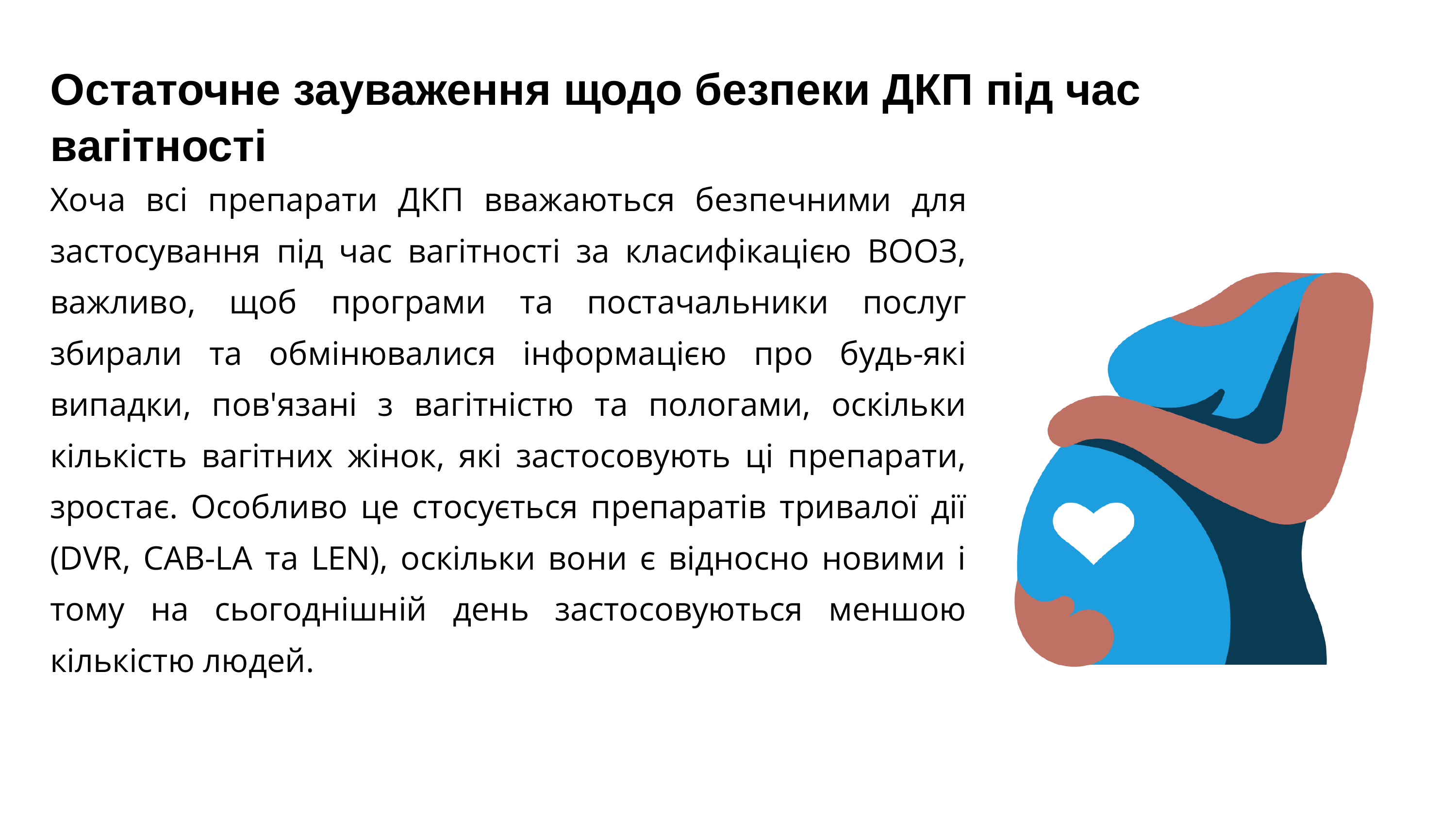

Остаточне зауваження щодо безпеки ДКП під час вагітності
Хоча всі препарати ДКП вважаються безпечними для застосування під час вагітності за класифікацією ВООЗ, важливо, щоб програми та постачальники послуг збирали та обмінювалися інформацією про будь-які випадки, пов'язані з вагітністю та пологами, оскільки кількість вагітних жінок, які застосовують ці препарати, зростає. Особливо це стосується препаратів тривалої дії (DVR, CAB-LA та LEN), оскільки вони є відносно новими і тому на сьогоднішній день застосовуються меншою кількістю людей.